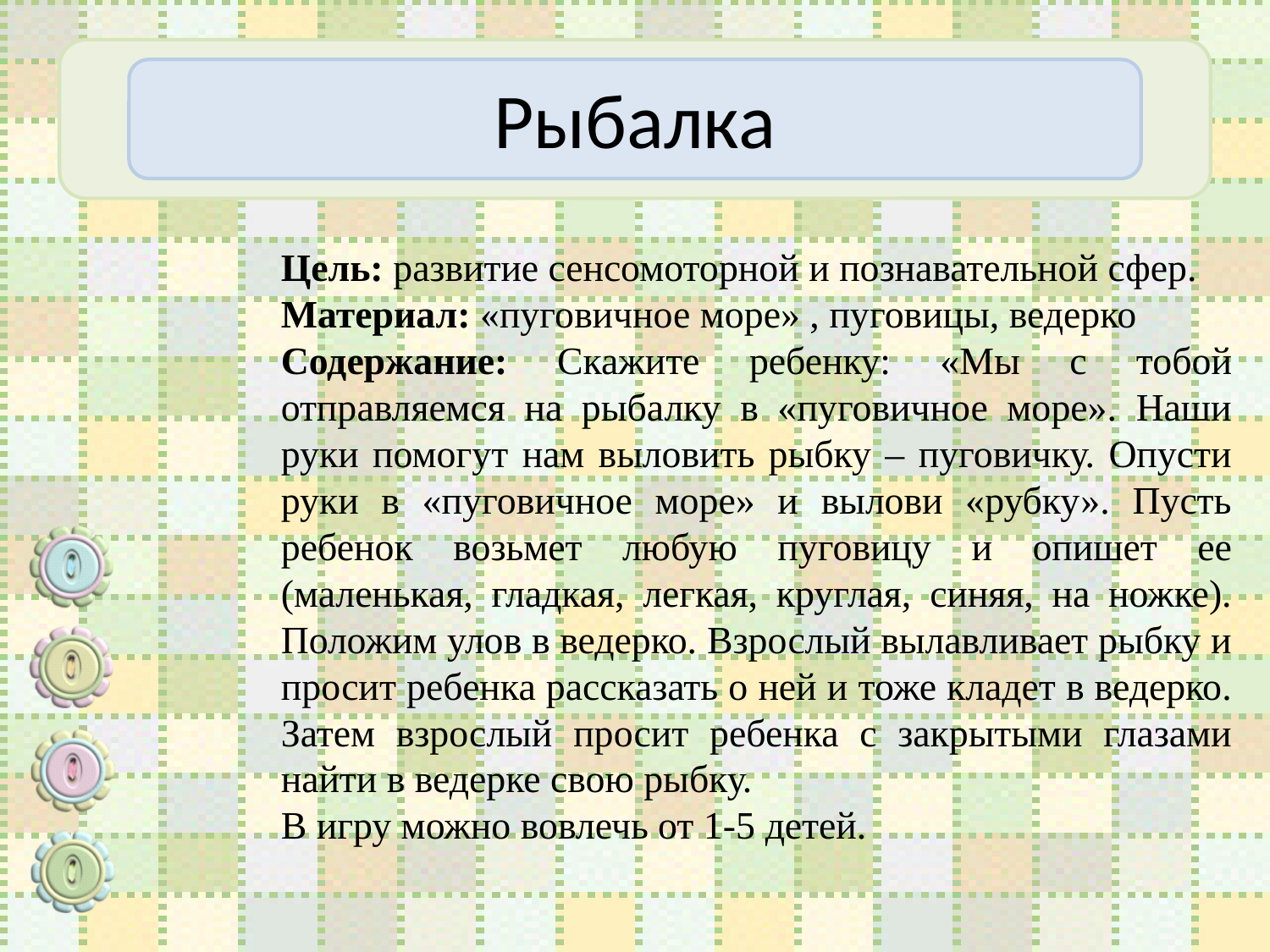

# Рыбалка
Цель: развитие сенсомоторной и познавательной сфер.
Материал: «пуговичное море» , пуговицы, ведерко
Содержание: Скажите ребенку: «Мы с тобой отправляемся на рыбалку в «пуговичное море». Наши руки помогут нам выловить рыбку – пуговичку. Опусти руки в «пуговичное море» и вылови «рубку». Пусть ребенок возьмет любую пуговицу и опишет ее (маленькая, гладкая, легкая, круглая, синяя, на ножке). Положим улов в ведерко. Взрослый вылавливает рыбку и просит ребенка рассказать о ней и тоже кладет в ведерко. Затем взрослый просит ребенка с закрытыми глазами найти в ведерке свою рыбку.
В игру можно вовлечь от 1-5 детей.